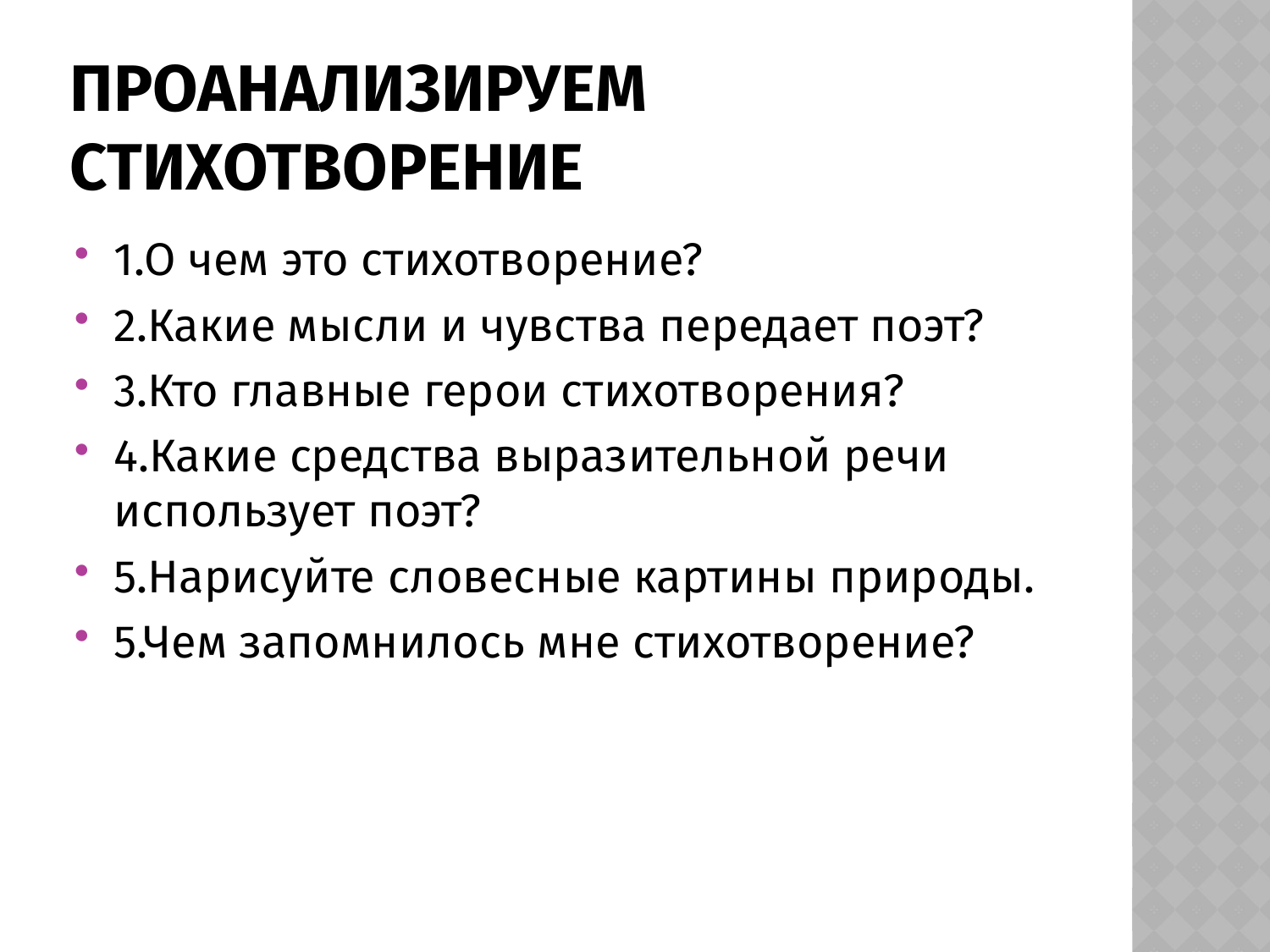

# Проанализируем стихотворение
1.О чем это стихотворение?
2.Какие мысли и чувства передает поэт?
3.Кто главные герои стихотворения?
4.Какие средства выразительной речи использует поэт?
5.Нарисуйте словесные картины природы.
5.Чем запомнилось мне стихотворение?